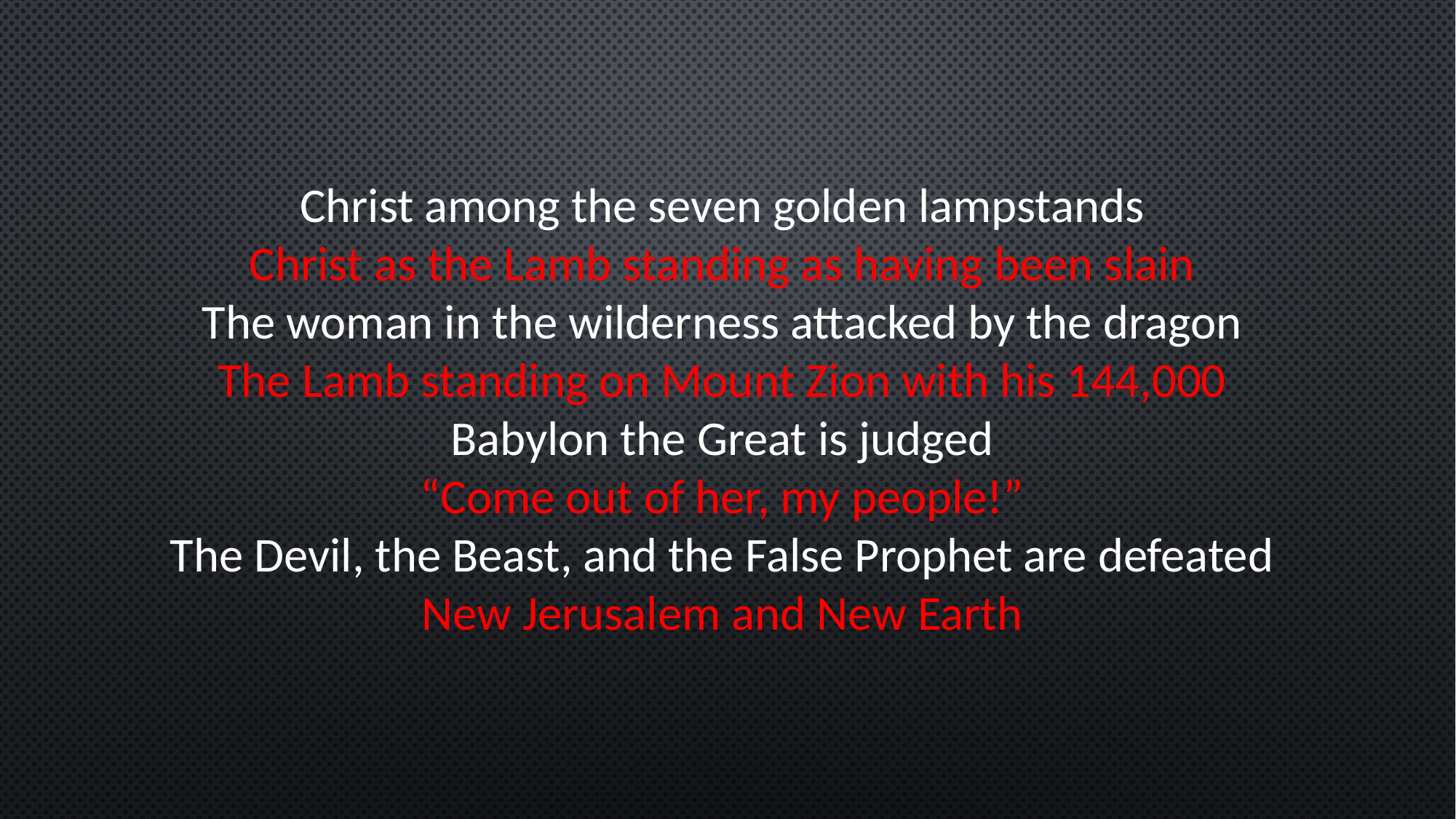

Christ among the seven golden lampstands
Christ as the Lamb standing as having been slain
The woman in the wilderness attacked by the dragon
The Lamb standing on Mount Zion with his 144,000
Babylon the Great is judged
“Come out of her, my people!”
The Devil, the Beast, and the False Prophet are defeated
New Jerusalem and New Earth